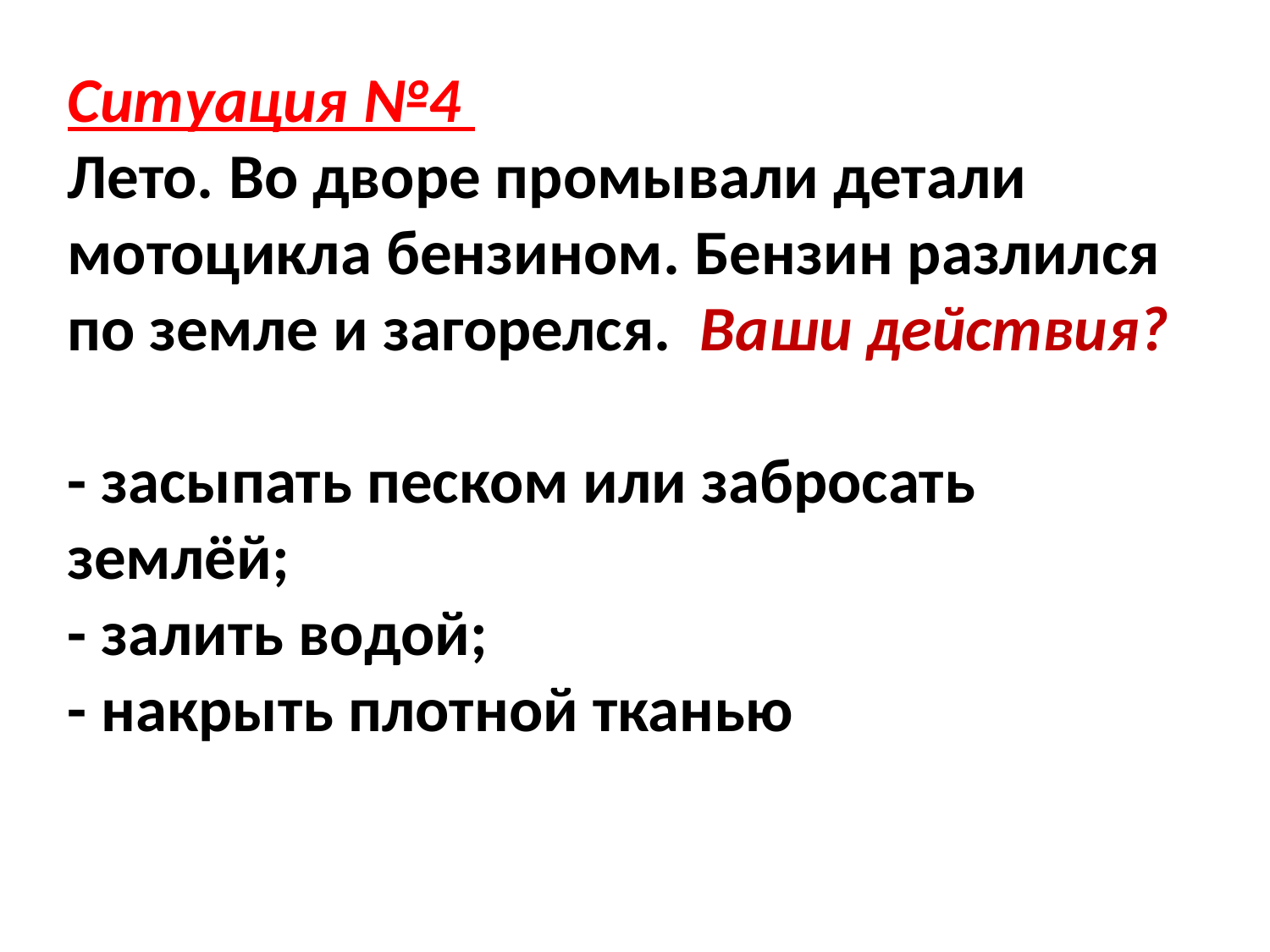

Ситуация №4
Лето. Во дворе промывали детали мотоцикла бензином. Бензин разлился по земле и загорелся.  Ваши действия?
- засыпать песком или забросать землёй;
- залить водой;
- накрыть плотной тканью